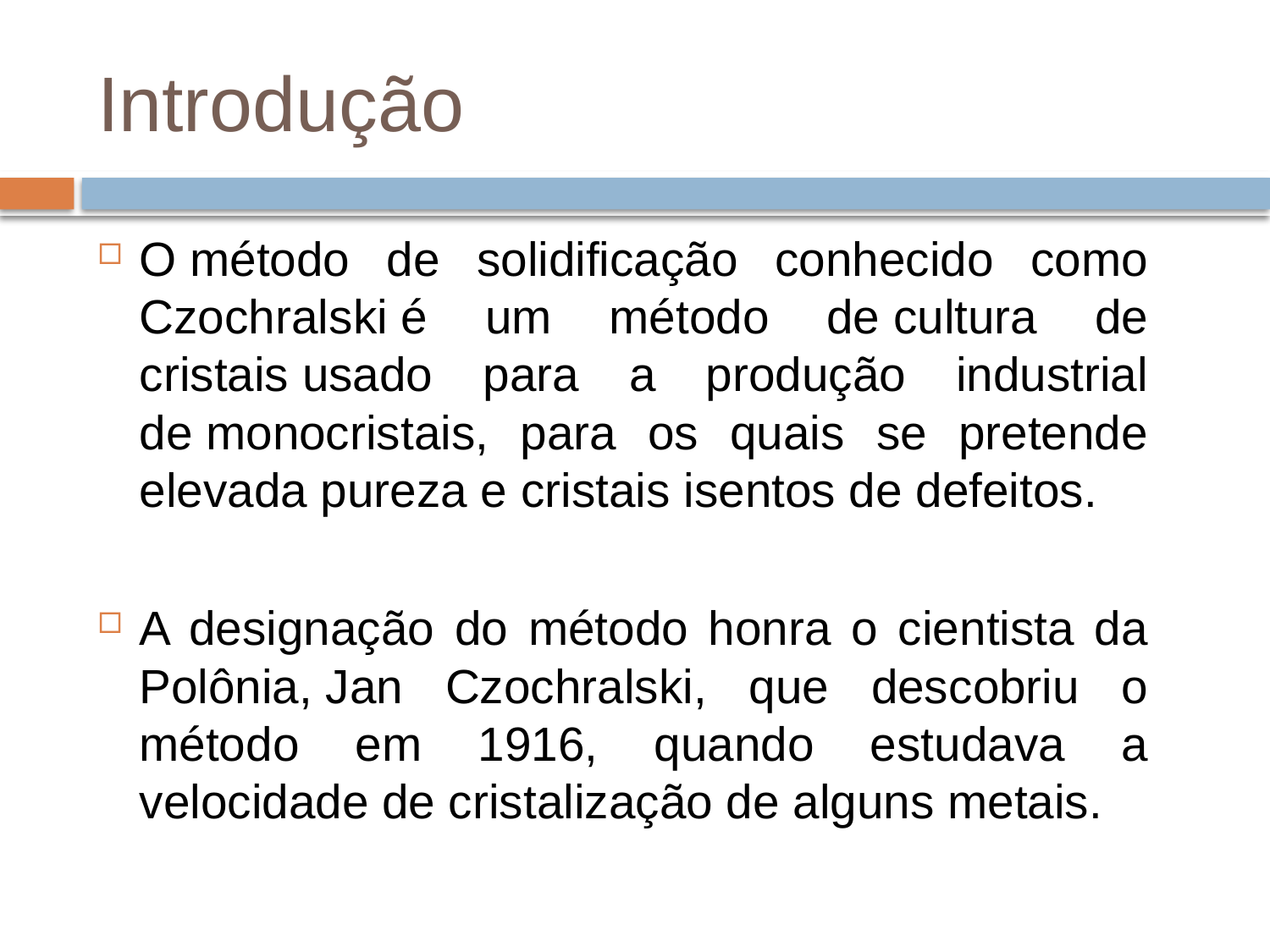

# Introdução
O método de solidificação conhecido como Czochralski é um método de cultura de cristais usado para a produção industrial de monocristais, para os quais se pretende elevada pureza e cristais isentos de defeitos.

A designação do método honra o cientista da Polônia, Jan Czochralski, que descobriu o método em 1916, quando estudava a velocidade de cristalização de alguns metais.